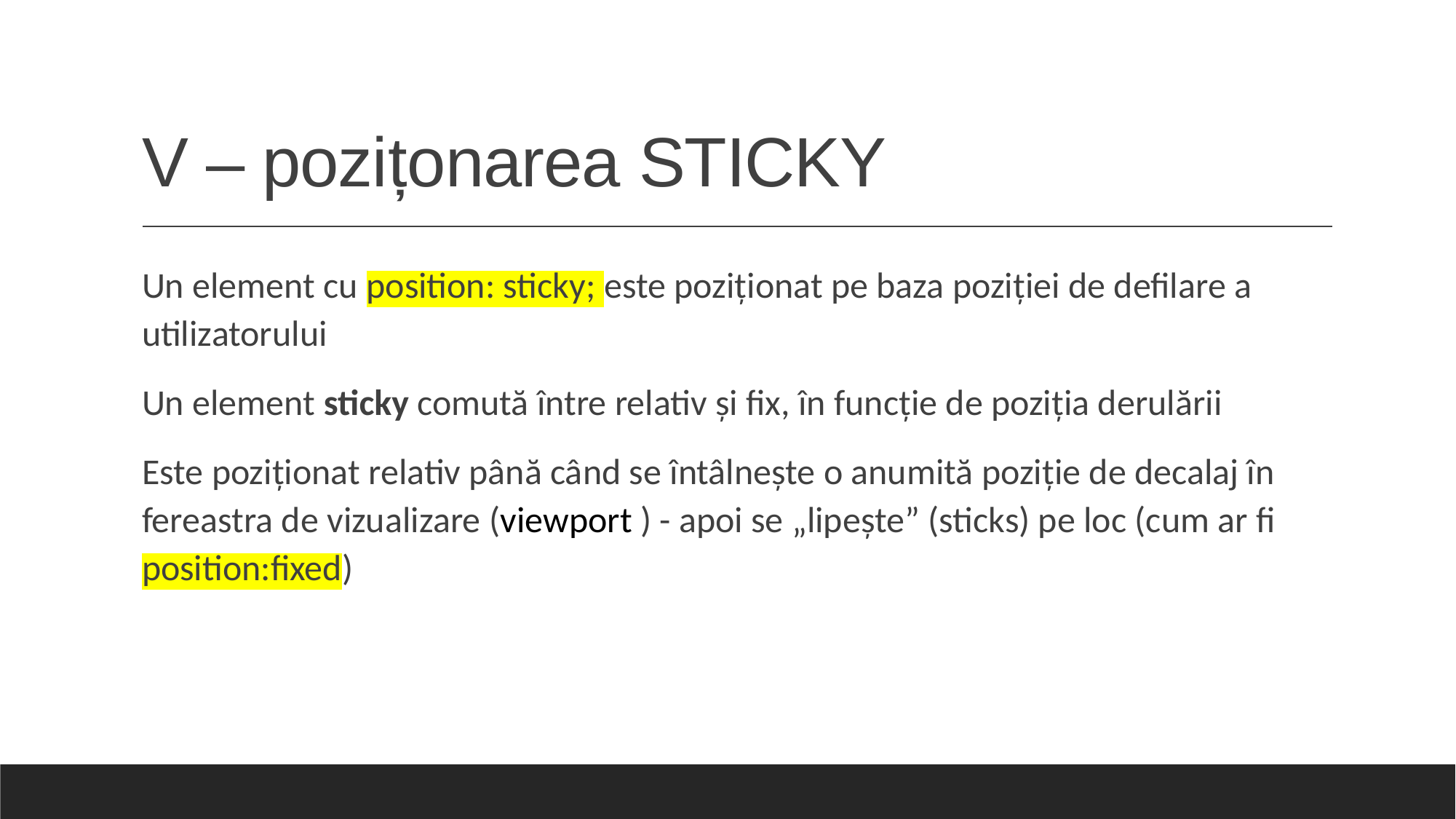

# V – pozițonarea STICKY
Un element cu position: sticky; este poziționat pe baza poziției de defilare a utilizatorului
Un element sticky comută între relativ și fix, în funcție de poziția derulării
Este poziționat relativ până când se întâlnește o anumită poziție de decalaj în fereastra de vizualizare (viewport ) - apoi se „lipește” (sticks) pe loc (cum ar fi position:fixed)